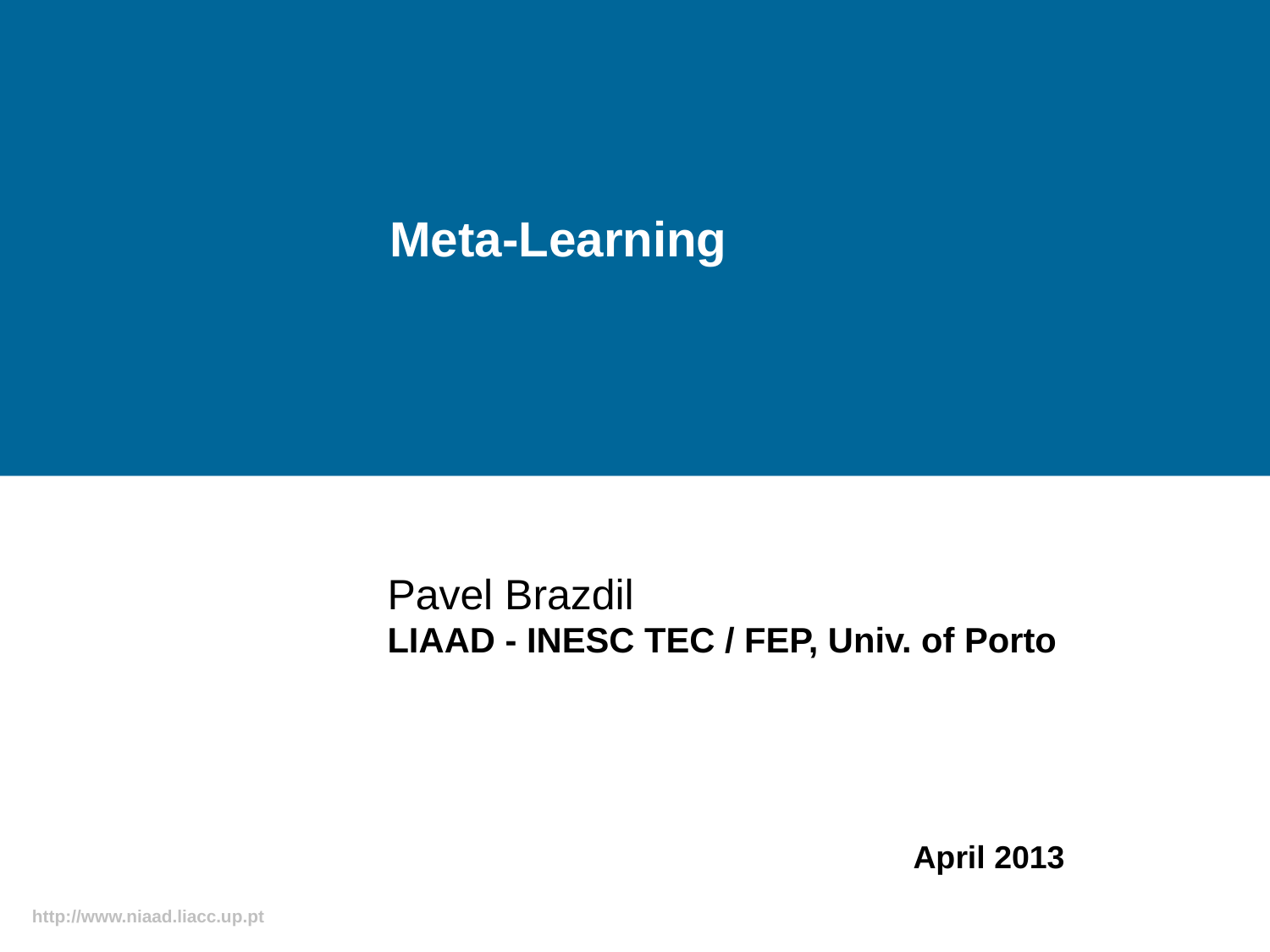

# Meta-Learning
Pavel Brazdil
LIAAD - INESC TEC / FEP, Univ. of Porto

April 2013

http://www.niaad.liacc.up.pt